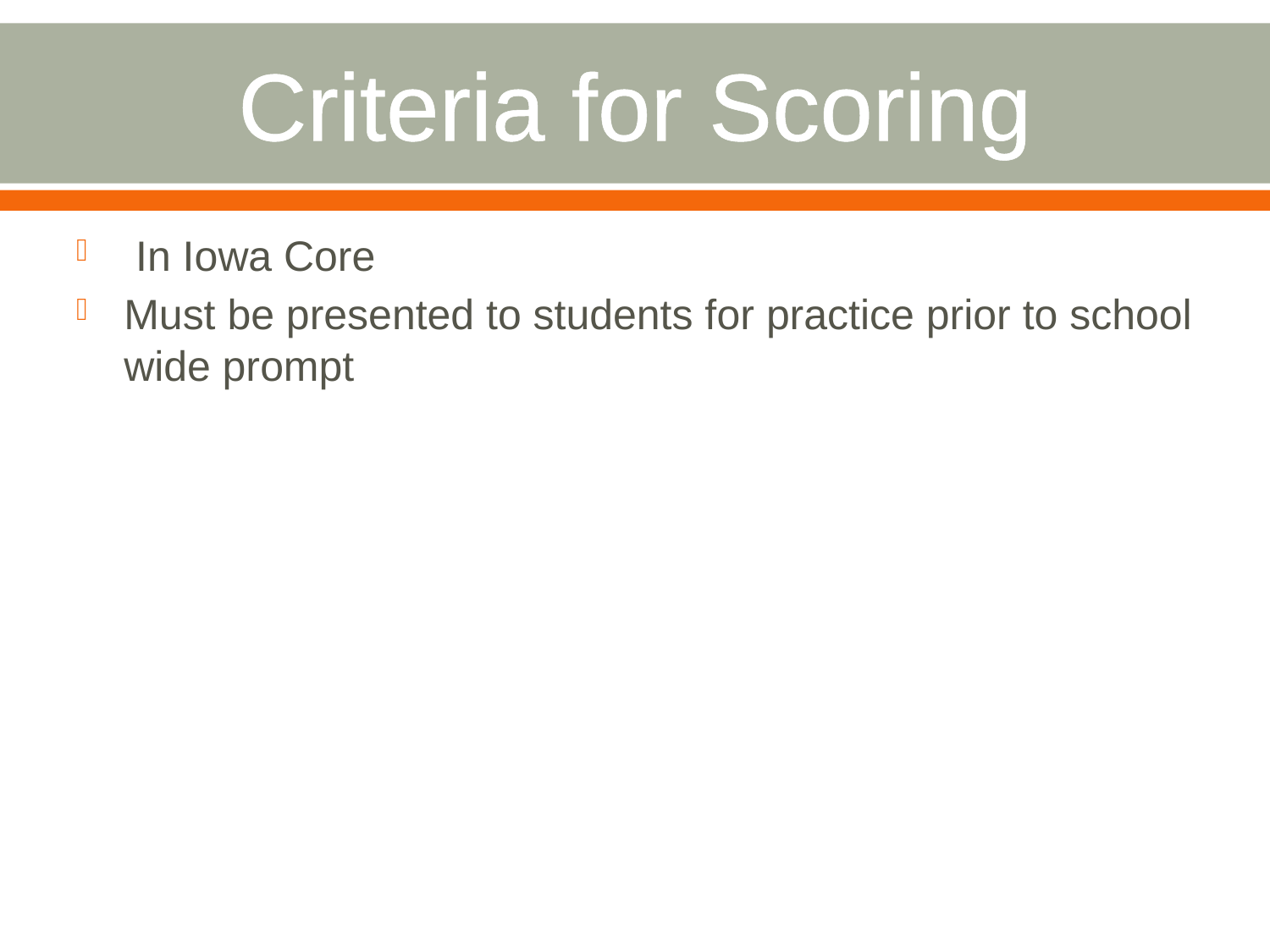

# Criteria for Scoring
 In Iowa Core
Must be presented to students for practice prior to school wide prompt